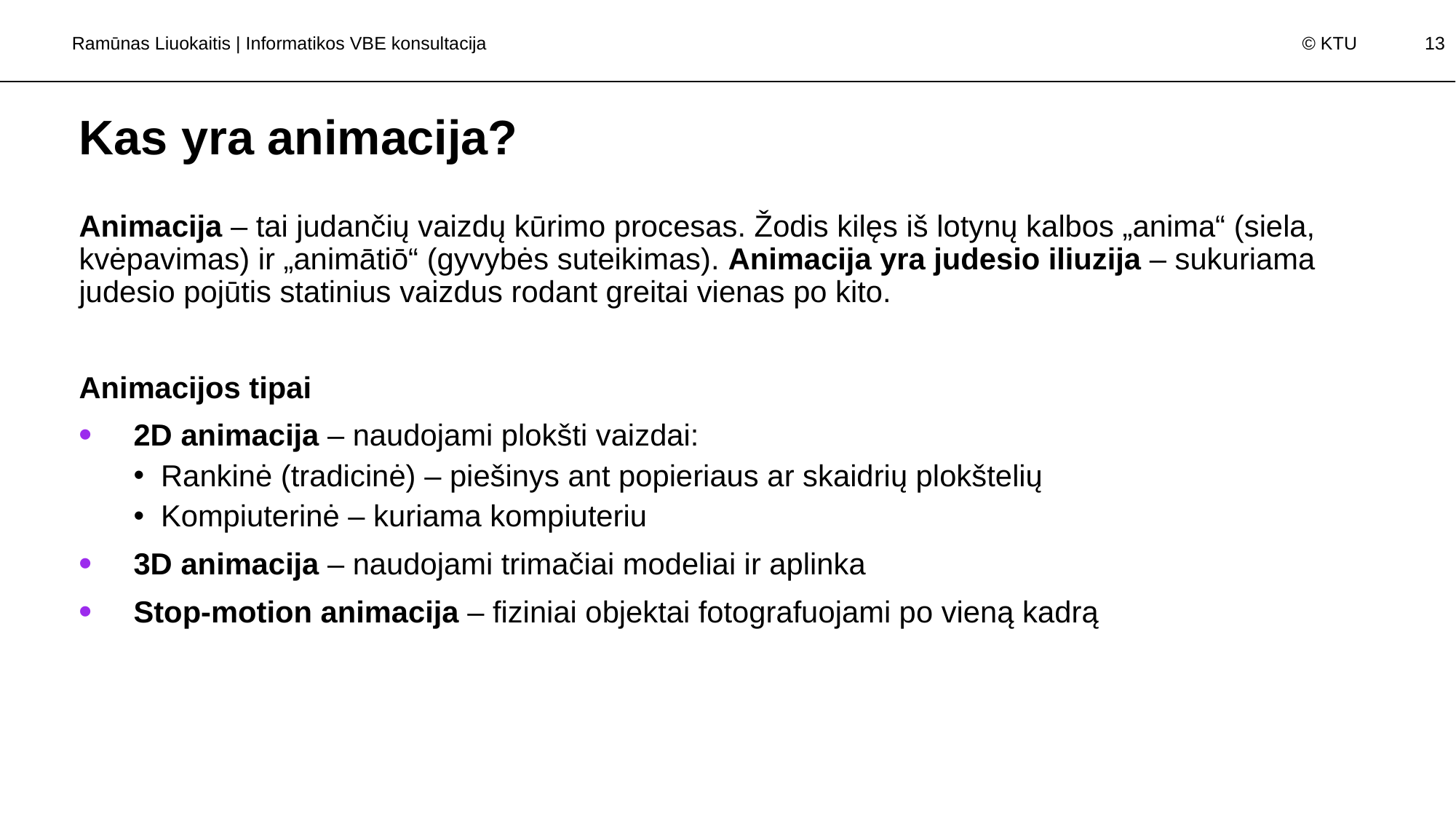

Ramūnas Liuokaitis | Informatikos VBE konsultacija
# Kas yra animacija?
Animacija – tai judančių vaizdų kūrimo procesas. Žodis kilęs iš lotynų kalbos „anima“ (siela, kvėpavimas) ir „animātiō“ (gyvybės suteikimas). Animacija yra judesio iliuzija – sukuriama judesio pojūtis statinius vaizdus rodant greitai vienas po kito.

Animacijos tipai
2D animacija – naudojami plokšti vaizdai:
Rankinė (tradicinė) – piešinys ant popieriaus ar skaidrių plokštelių
Kompiuterinė – kuriama kompiuteriu
3D animacija – naudojami trimačiai modeliai ir aplinka
Stop-motion animacija – fiziniai objektai fotografuojami po vieną kadrą